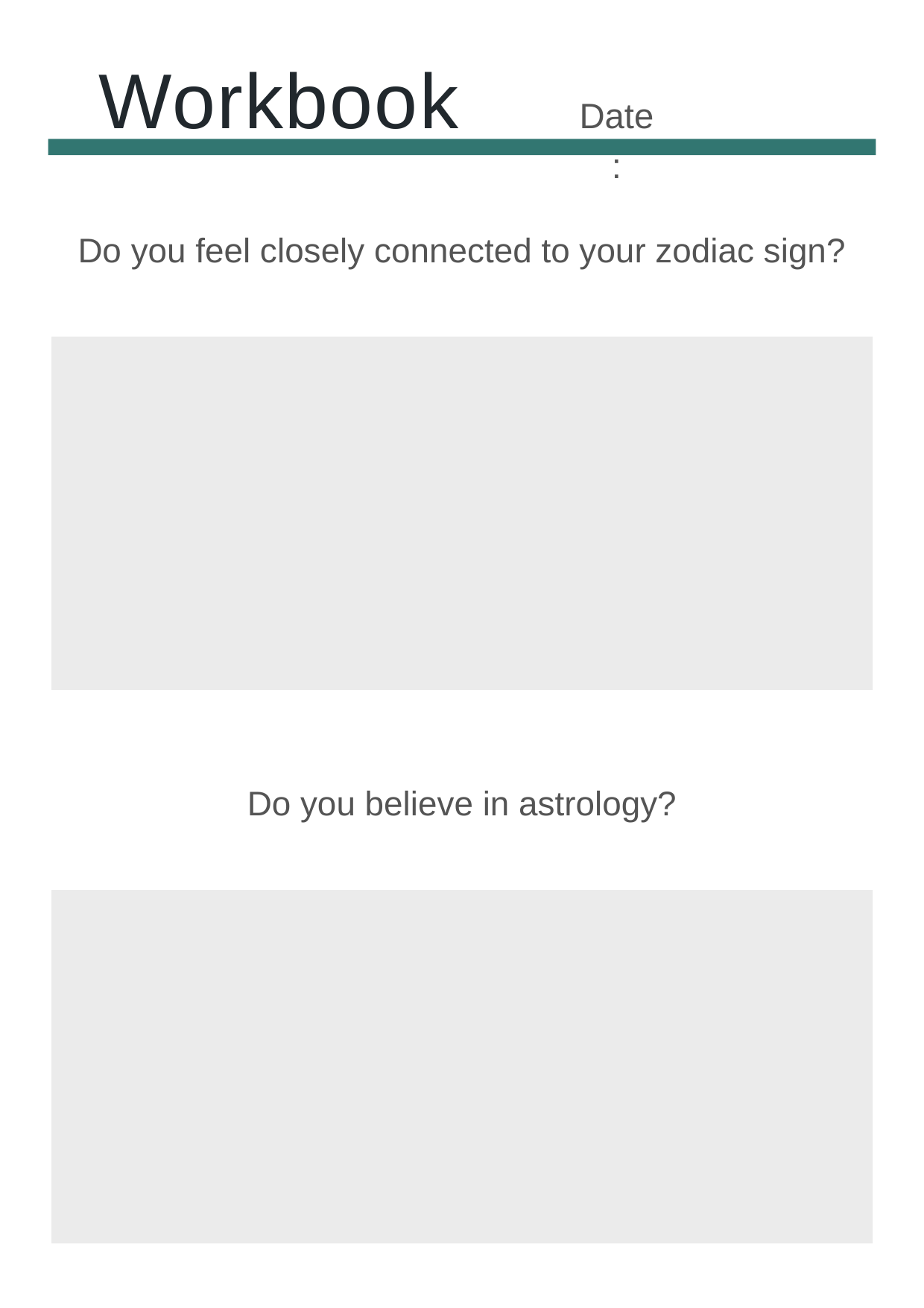

Workbook
Date:

Do you feel closely connected to your zodiac sign?

Do you believe in astrology?